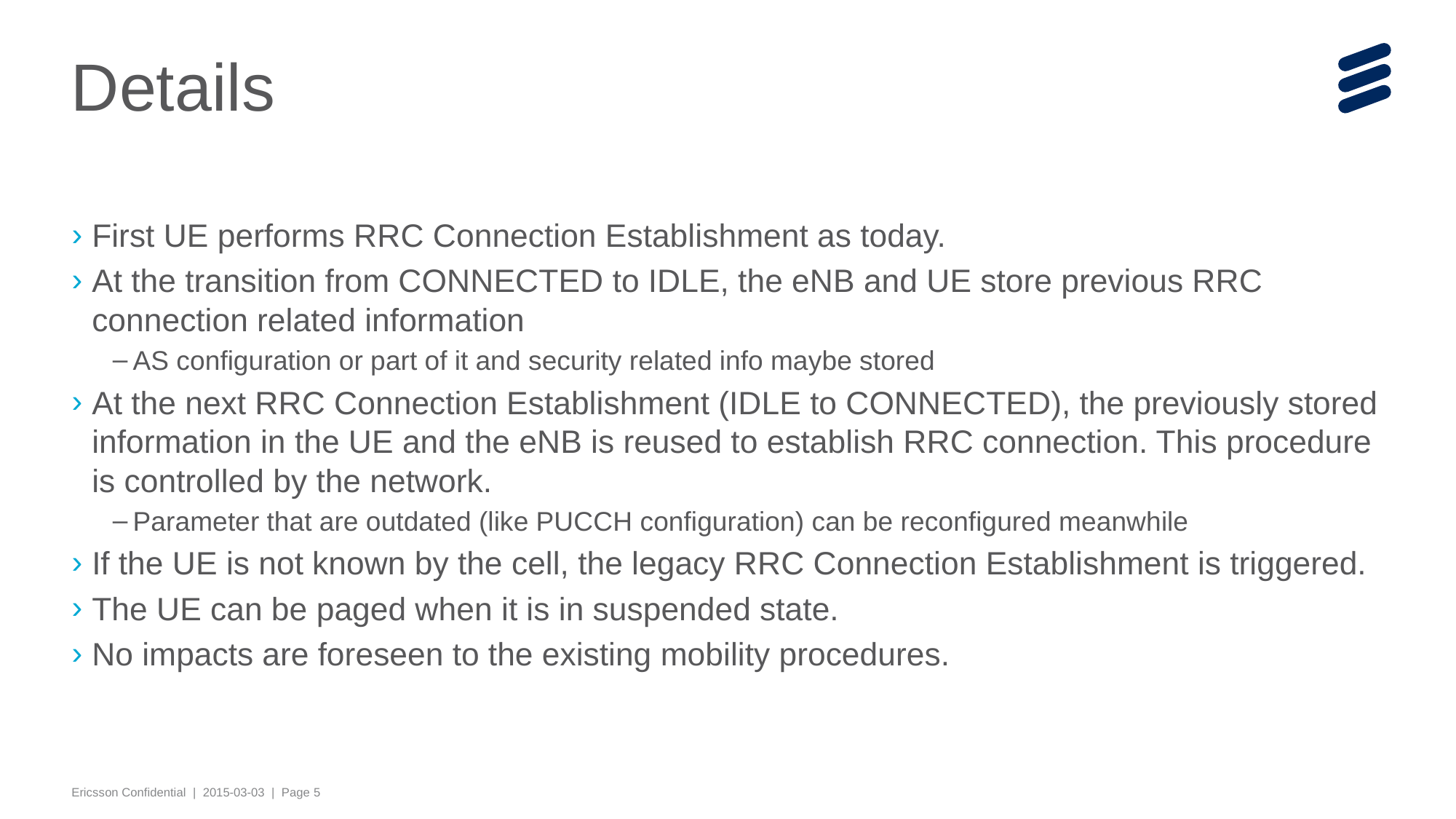

# Details
First UE performs RRC Connection Establishment as today.
At the transition from CONNECTED to IDLE, the eNB and UE store previous RRC connection related information
AS configuration or part of it and security related info maybe stored
At the next RRC Connection Establishment (IDLE to CONNECTED), the previously stored information in the UE and the eNB is reused to establish RRC connection. This procedure is controlled by the network.
Parameter that are outdated (like PUCCH configuration) can be reconfigured meanwhile
If the UE is not known by the cell, the legacy RRC Connection Establishment is triggered.
The UE can be paged when it is in suspended state.
No impacts are foreseen to the existing mobility procedures.